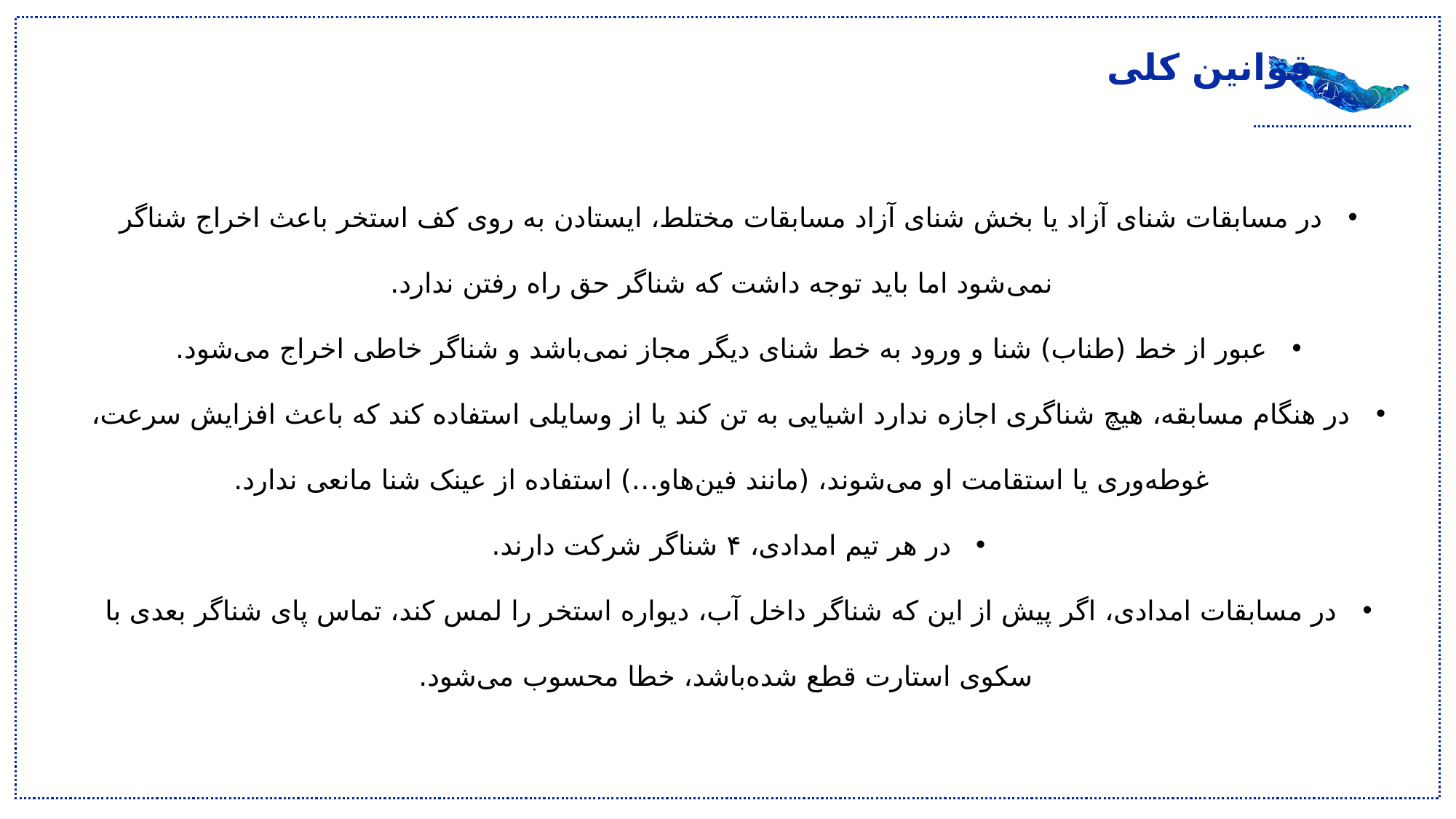

قوانین کلی
در مسابقات شنای آزاد یا بخش شنای آزاد مسابقات مختلط، ایستادن به روی کف استخر باعث اخراج شناگر نمی‌شود اما باید توجه داشت که شناگر حق راه رفتن ندارد.
عبور از خط (طناب) شنا و ورود به خط شنای دیگر مجاز نمی‌باشد و شناگر خاطی اخراج می‌شود.
در هنگام مسابقه، هیچ شناگری اجازه ندارد اشیایی به تن کند یا از وسایلی استفاده کند که باعث افزایش سرعت، غوطه‌وری یا استقامت او می‌شوند، (مانند فین‌هاو…) استفاده از عینک شنا مانعی ندارد.
در هر تیم امدادی، ۴ شناگر شرکت دارند.
در مسابقات امدادی، اگر پیش از این که شناگر داخل آب، دیواره استخر را لمس کند، تماس پای شناگر بعدی با سکوی استارت قطع شده‌باشد، خطا محسوب می‌شود.